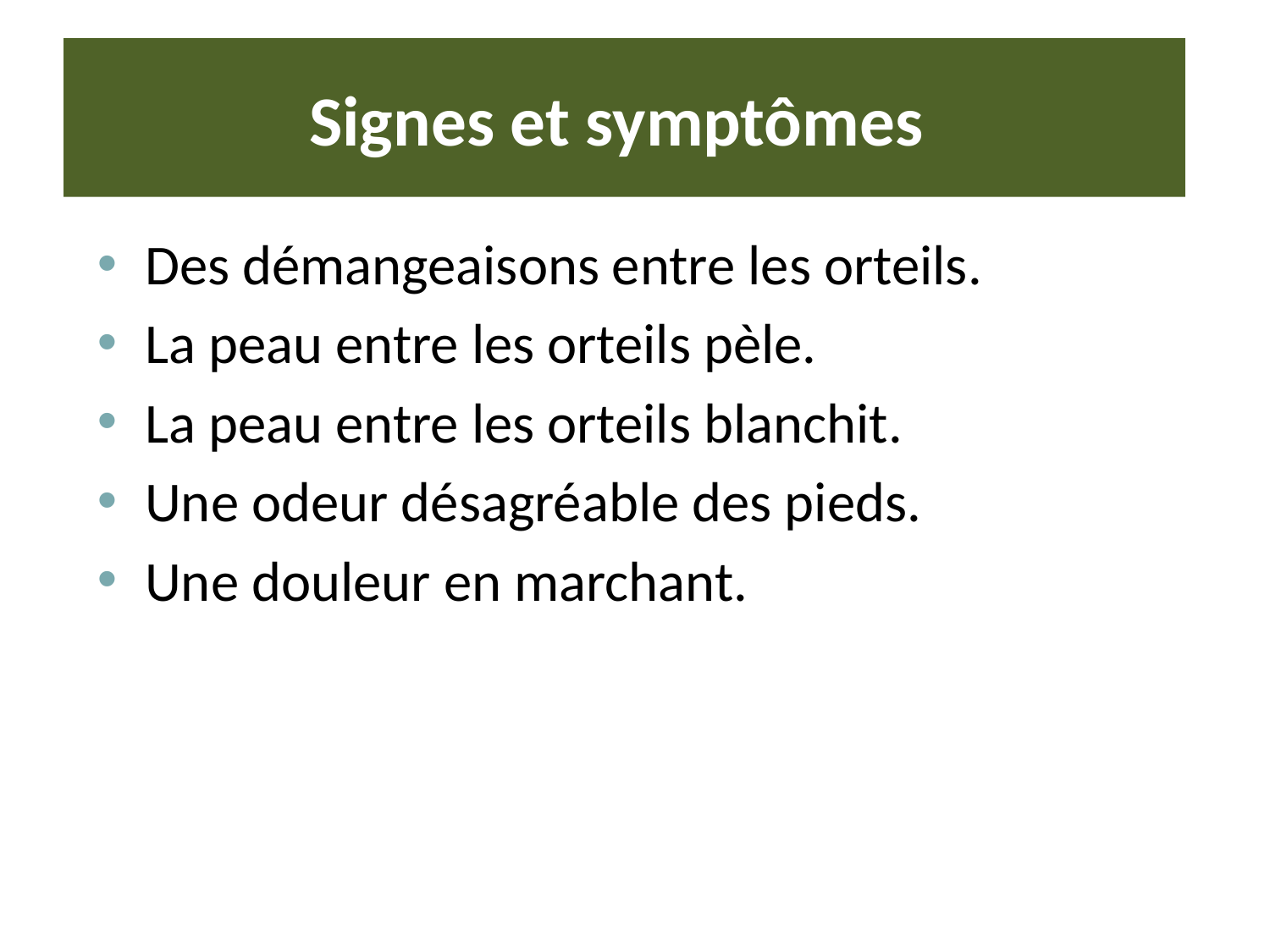

# Signes et symptômes
Des démangeaisons entre les orteils.
La peau entre les orteils pèle.
La peau entre les orteils blanchit.
Une odeur désagréable des pieds.
Une douleur en marchant.